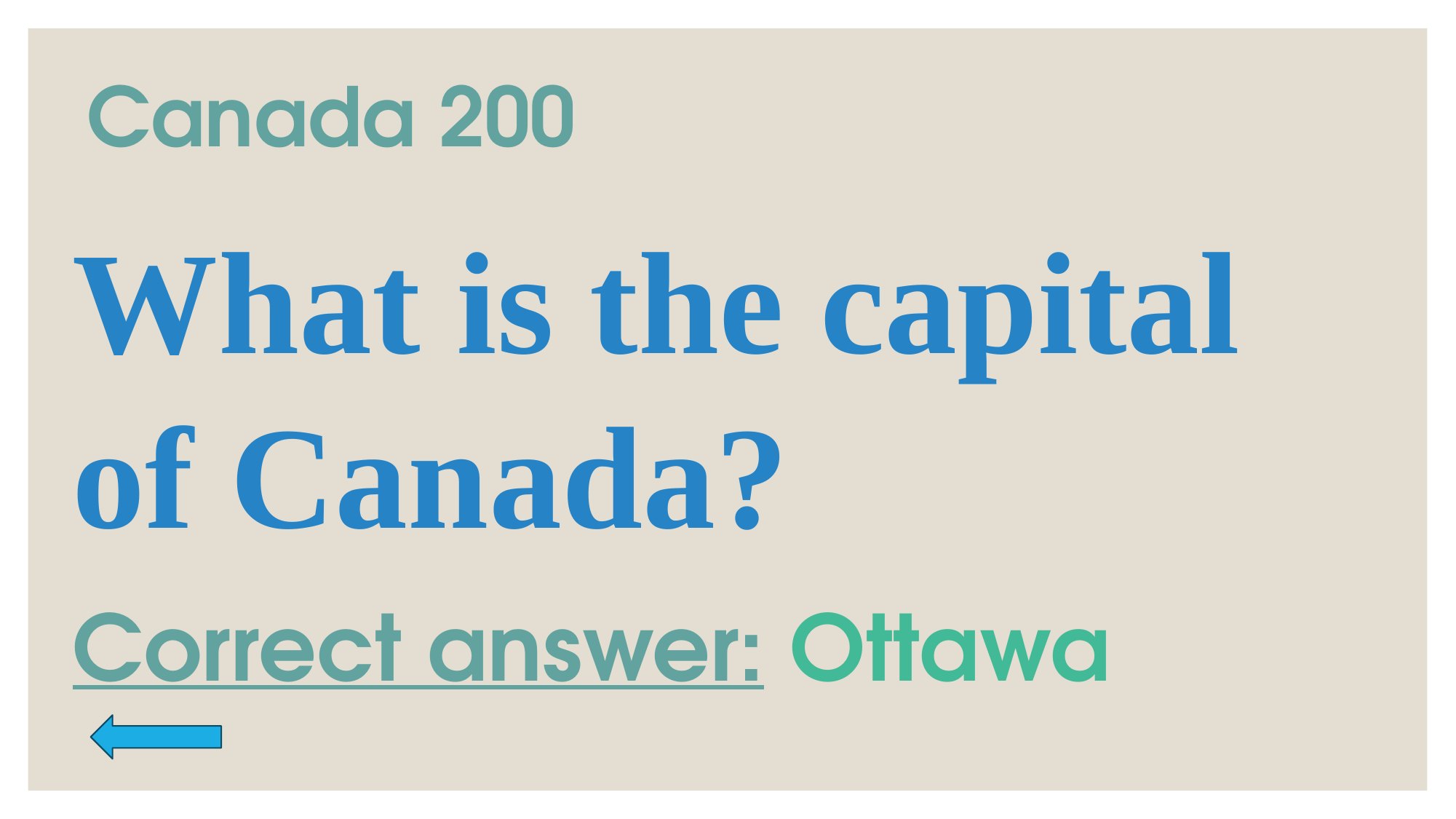

# Canada 200
What is the capital of Canada?
Correct answer: Ottawa